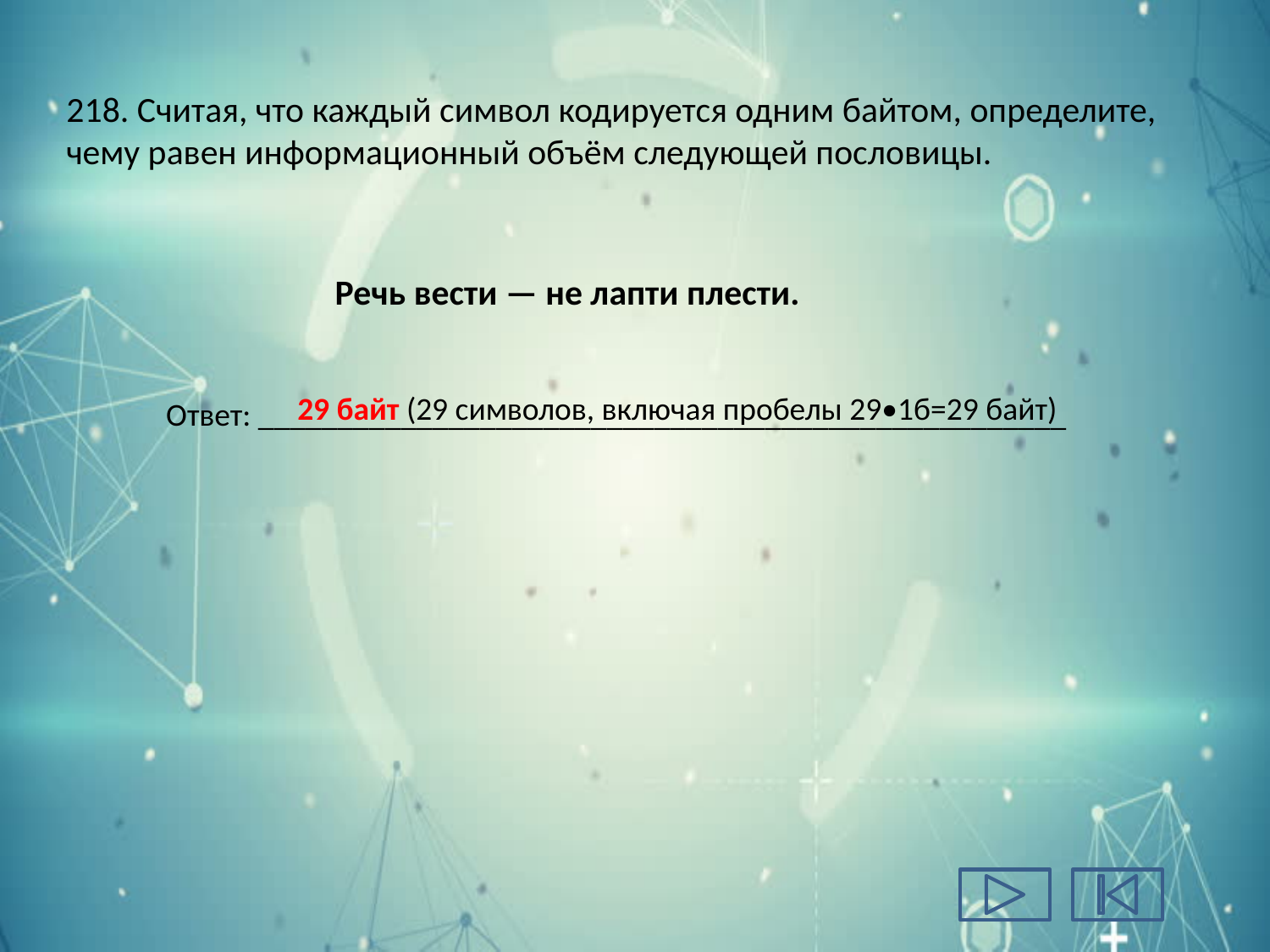

# 218. Считая, что каждый символ кодируется одним байтом, определите, чему равен информационный объём следующей пословицы.
Речь вести — не лапти плести.
29 байт (29 символов, включая пробелы 29•1б=29 байт)
Ответ: ___________________________________________________